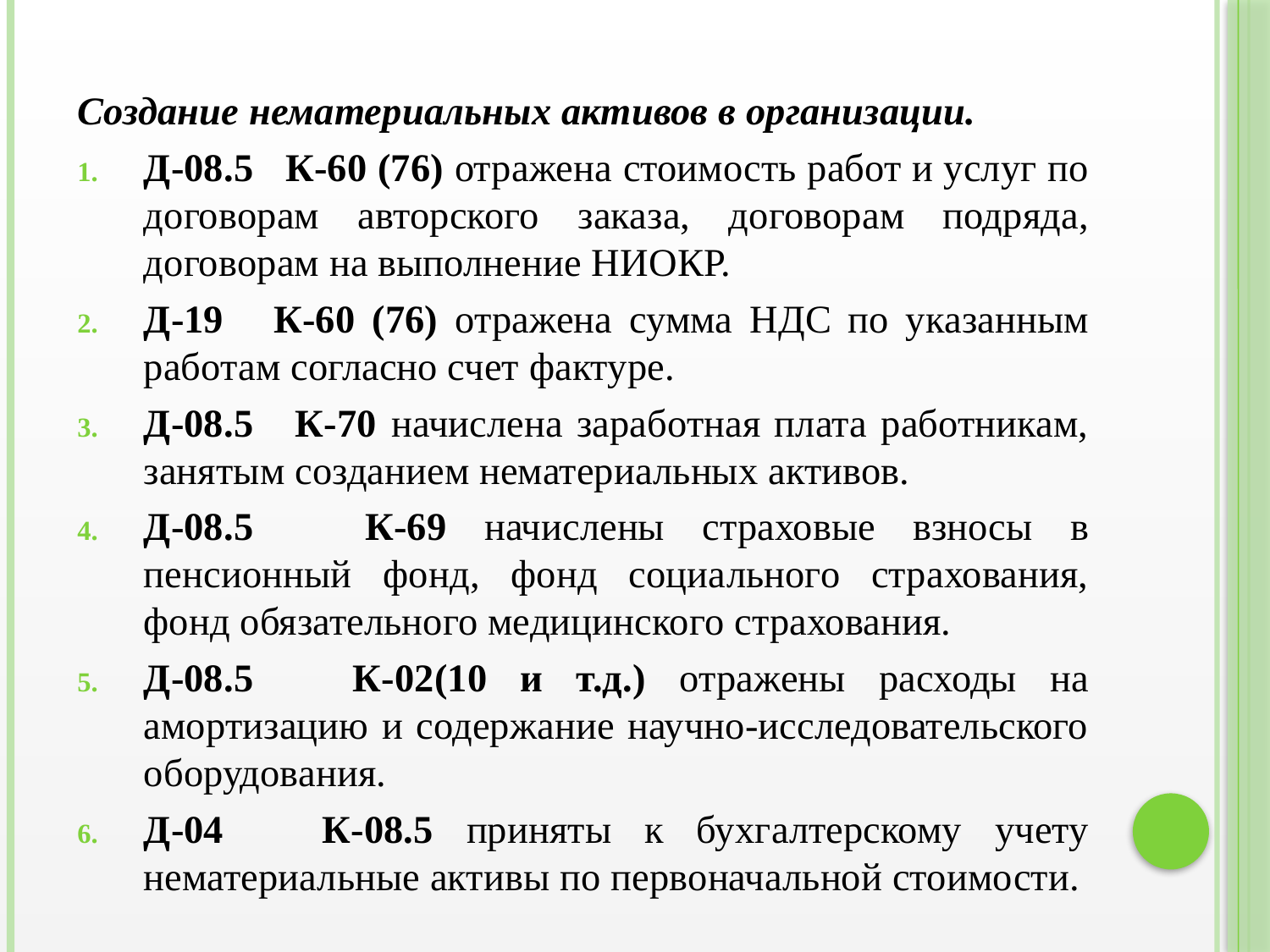

Создание нематериальных активов в организации.
Д-08.5   К-60 (76) отражена стоимость работ и услуг по договорам авторского заказа, договорам подряда, договорам на выполнение НИОКР.
Д-19   К-60 (76) отражена сумма НДС по указанным работам согласно счет фактуре.
Д-08.5   К-70 начислена заработная плата работникам, занятым созданием нематериальных активов.
Д-08.5   К-69 начислены страховые взносы в пенсионный фонд, фонд социального страхования, фонд обязательного медицинского страхования.
Д-08.5   К-02(10 и т.д.) отражены расходы на амортизацию и содержание научно-исследовательского оборудования.
Д-04   К-08.5 приняты к бухгалтерскому учету нематериальные активы по первоначальной стоимости.